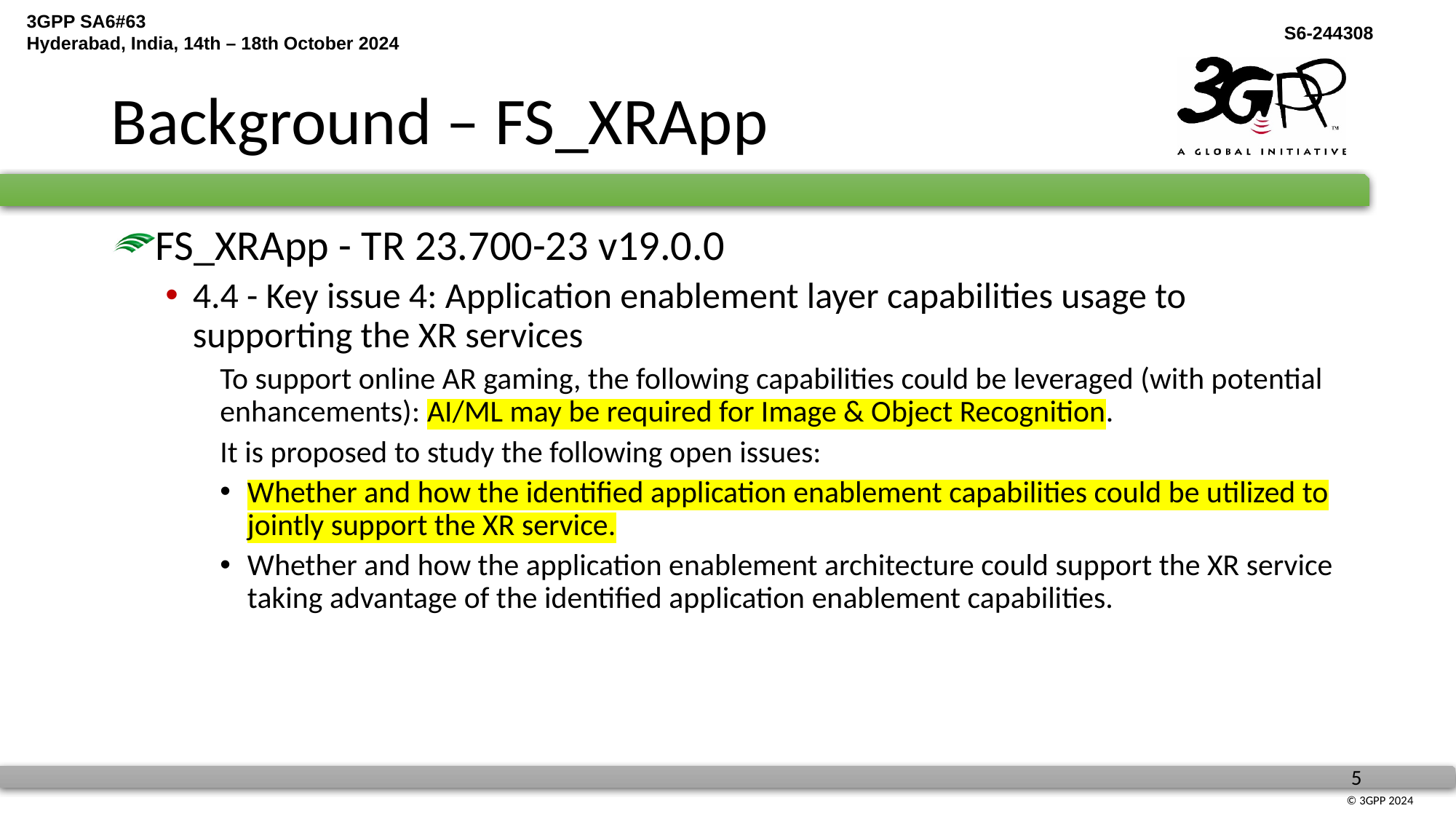

# Background – FS_XRApp
FS_XRApp - TR 23.700-23 v19.0.0
4.4 - Key issue 4: Application enablement layer capabilities usage to supporting the XR services
To support online AR gaming, the following capabilities could be leveraged (with potential enhancements): AI/ML may be required for Image & Object Recognition.
It is proposed to study the following open issues:
Whether and how the identified application enablement capabilities could be utilized to jointly support the XR service.
Whether and how the application enablement architecture could support the XR service taking advantage of the identified application enablement capabilities.